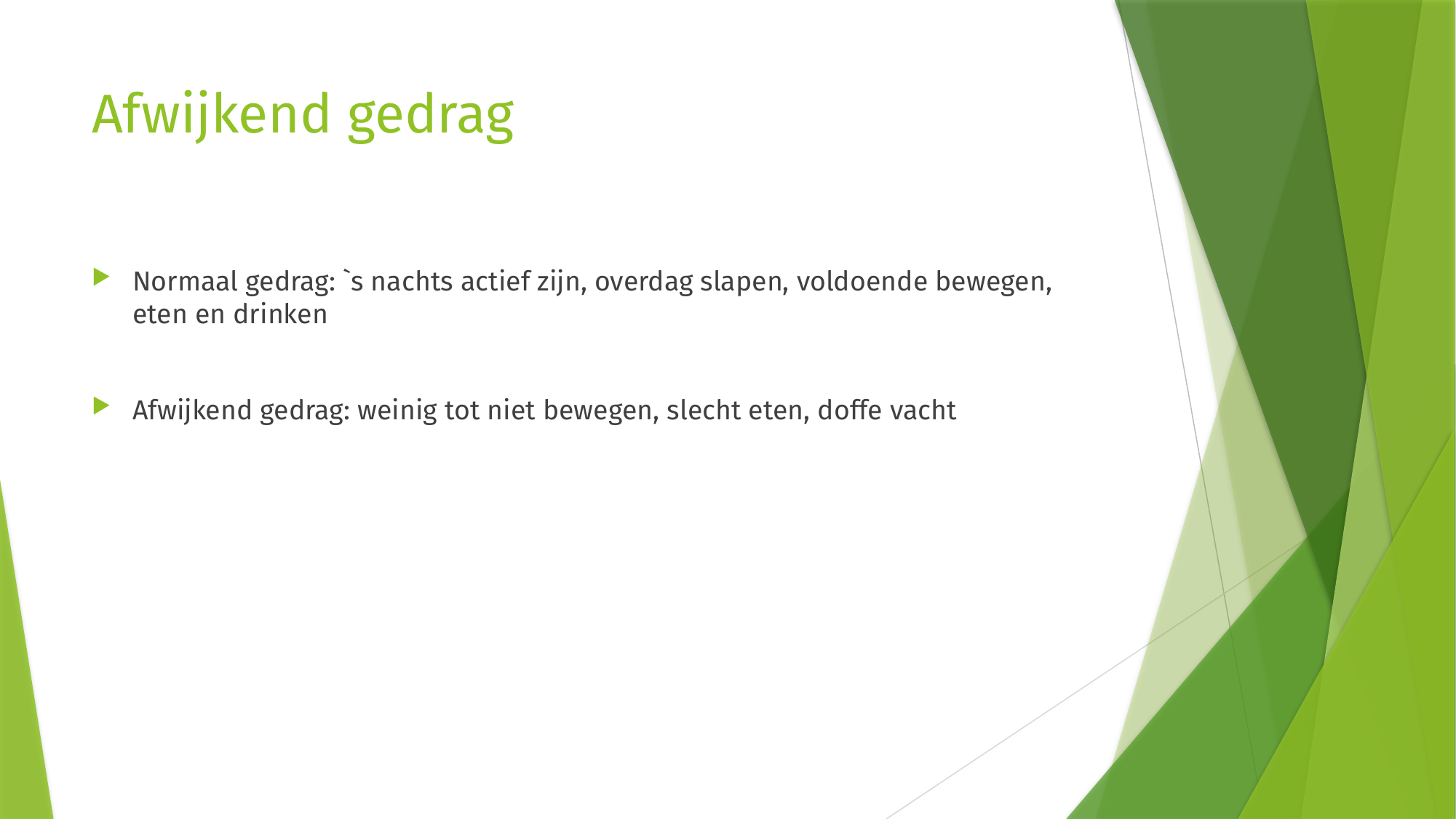

# Afwijkend gedrag
Normaal gedrag: `s nachts actief zijn, overdag slapen, voldoende bewegen, eten en drinken

Afwijkend gedrag: weinig tot niet bewegen, slecht eten, doffe vacht